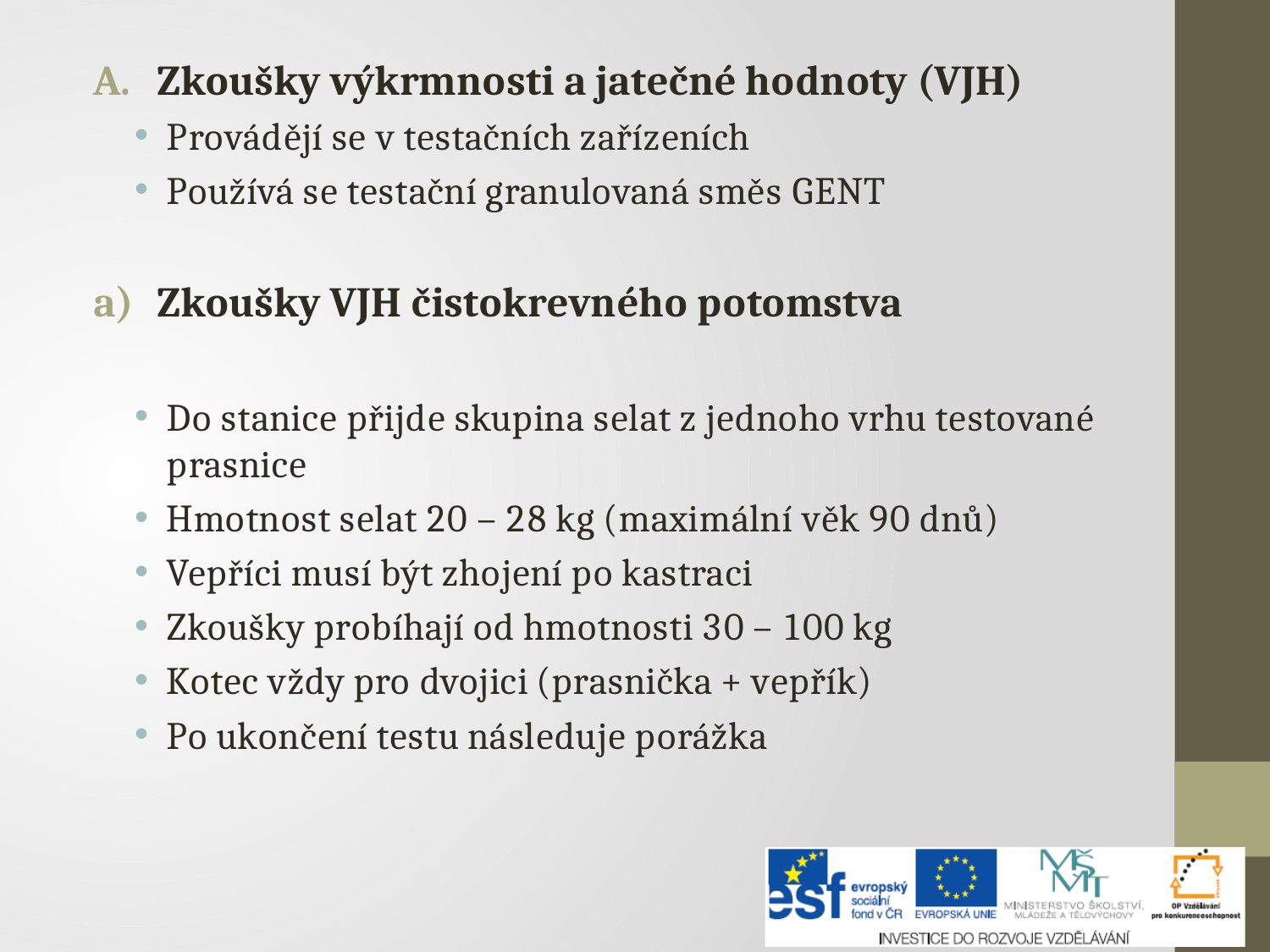

Zkoušky výkrmnosti a jatečné hodnoty (VJH)
Provádějí se v testačních zařízeních
Používá se testační granulovaná směs GENT

Zkoušky VJH čistokrevného potomstva

Do stanice přijde skupina selat z jednoho vrhu testované prasnice
Hmotnost selat 20 – 28 kg (maximální věk 90 dnů)
Vepříci musí být zhojení po kastraci
Zkoušky probíhají od hmotnosti 30 – 100 kg
Kotec vždy pro dvojici (prasnička + vepřík)
Po ukončení testu následuje porážka